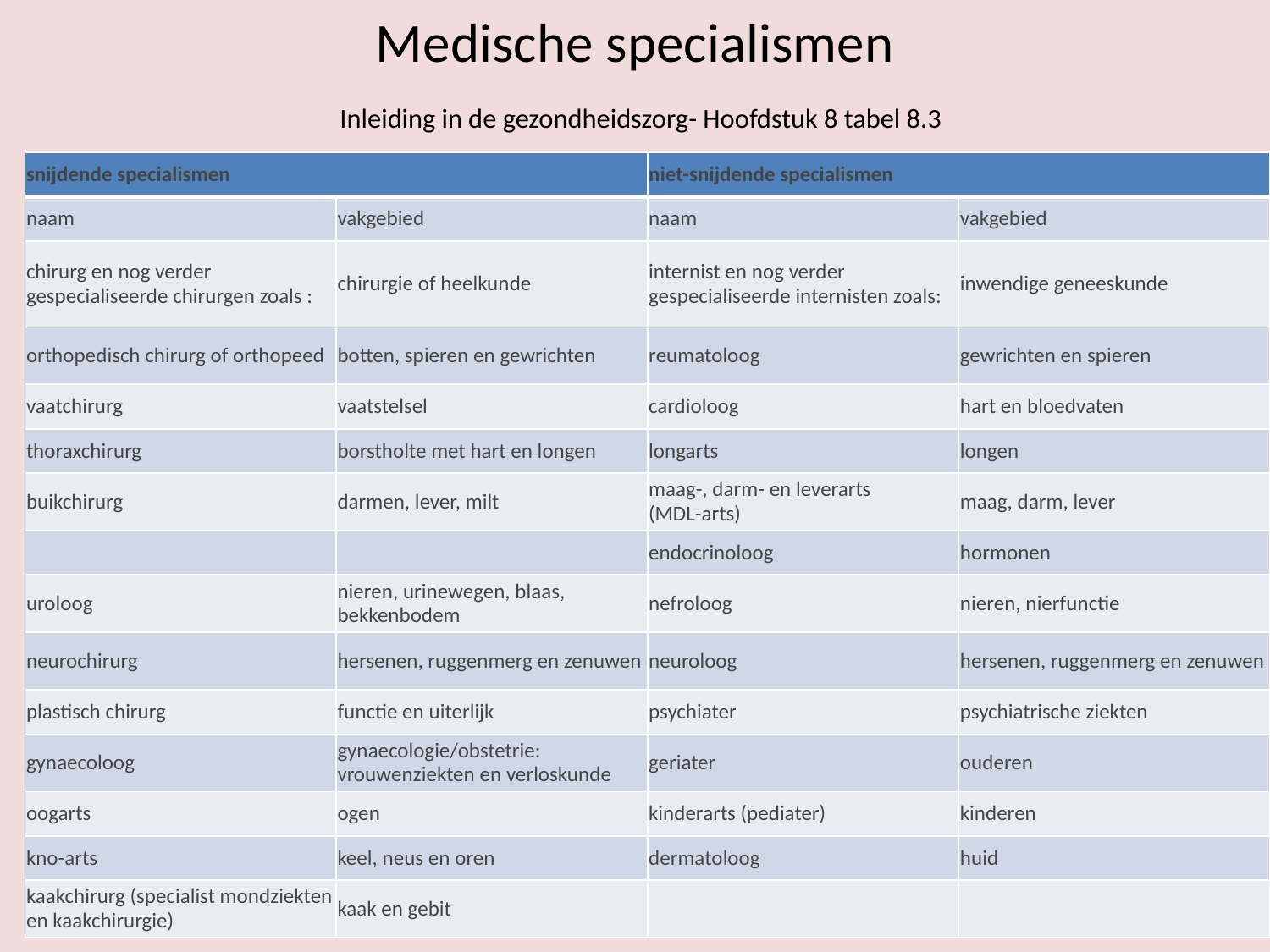

# Medische specialismen Inleiding in de gezondheidszorg- Hoofdstuk 8 tabel 8.3
| snijdende specialismen |  | niet-snijdende specialismen |  |
| --- | --- | --- | --- |
| naam | vakgebied | naam | vakgebied |
| chirurg en nog verder gespecialiseerde chirurgen zoals : | chirurgie of heelkunde | internist en nog verder gespecialiseerde internisten zoals: | inwendige geneeskunde |
| orthopedisch chirurg of orthopeed | botten, spieren en gewrichten | reumatoloog | gewrichten en spieren |
| vaatchirurg | vaatstelsel | cardioloog | hart en bloedvaten |
| thoraxchirurg | borstholte met hart en longen | longarts | longen |
| buikchirurg | darmen, lever, milt | maag-, darm- en leverarts (MDL-arts) | maag, darm, lever |
|  |  | endocrinoloog | hormonen |
| uroloog | nieren, urinewegen, blaas, bekkenbodem | nefroloog | nieren, nierfunctie |
| neurochirurg | hersenen, ruggenmerg en zenuwen | neuroloog | hersenen, ruggenmerg en zenuwen |
| plastisch chirurg | functie en uiterlijk | psychiater | psychiatrische ziekten |
| gynaecoloog | gynaecologie/obstetrie: vrouwenziekten en verloskunde | geriater | ouderen |
| oogarts | ogen | kinderarts (pediater) | kinderen |
| kno-arts | keel, neus en oren | dermatoloog | huid |
| kaakchirurg (specialist mondziekten en kaakchirurgie) | kaak en gebit |  |  |